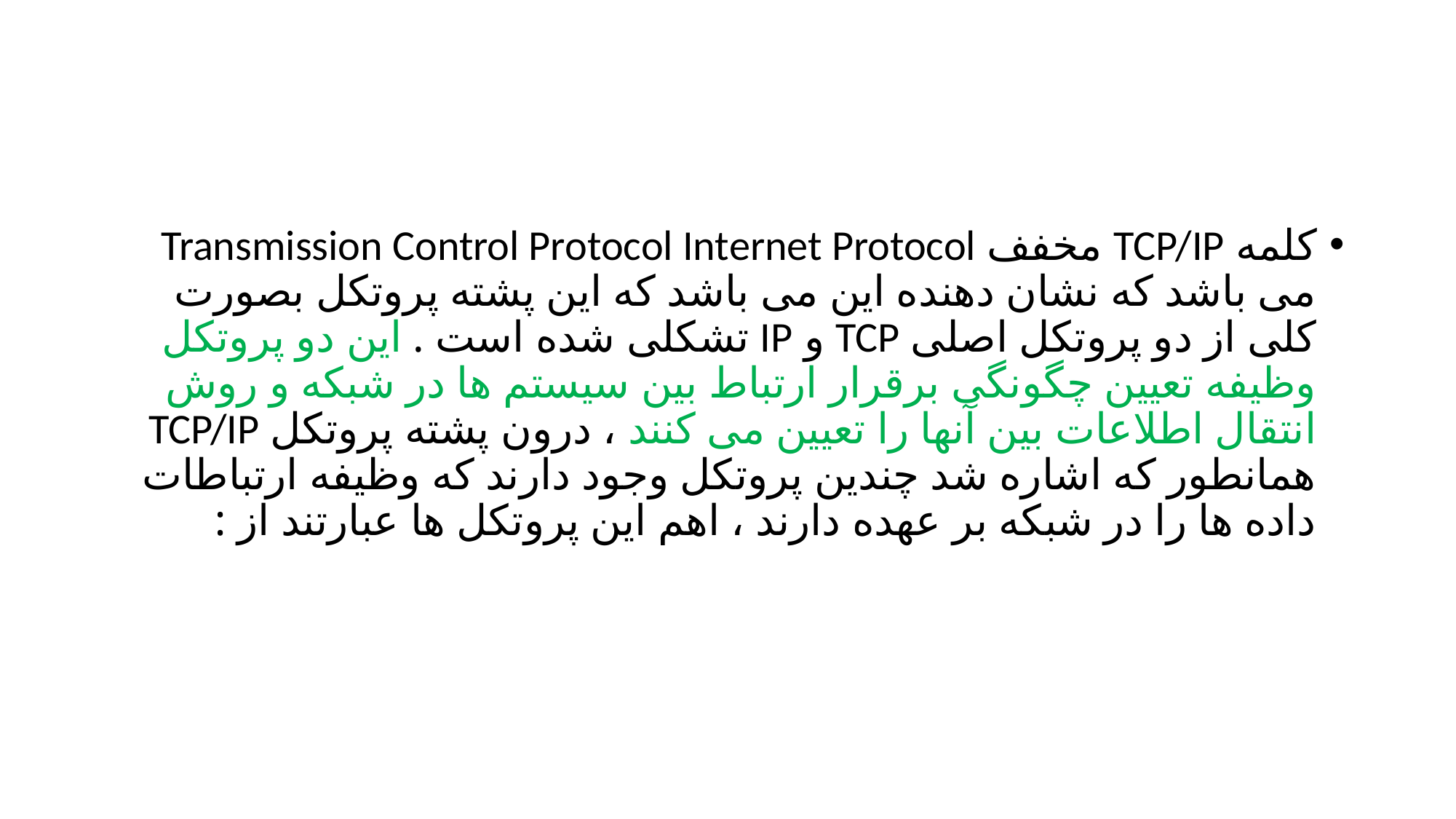

#
کلمه TCP/IP مخفف Transmission Control Protocol Internet Protocol می باشد که نشان دهنده این می باشد که این پشته پروتکل بصورت کلی از دو پروتکل اصلی TCP و IP تشکلی شده است . این دو پروتکل وظیفه تعیین چگونگی برقرار ارتباط بین سیستم ها در شبکه و روش انتقال اطلاعات بین آنها را تعیین می کنند ، درون پشته پروتکل TCP/IP همانطور که اشاره شد چندین پروتکل وجود دارند که وظیفه ارتباطات داده ها را در شبکه بر عهده دارند ، اهم این پروتکل ها عبارتند از :